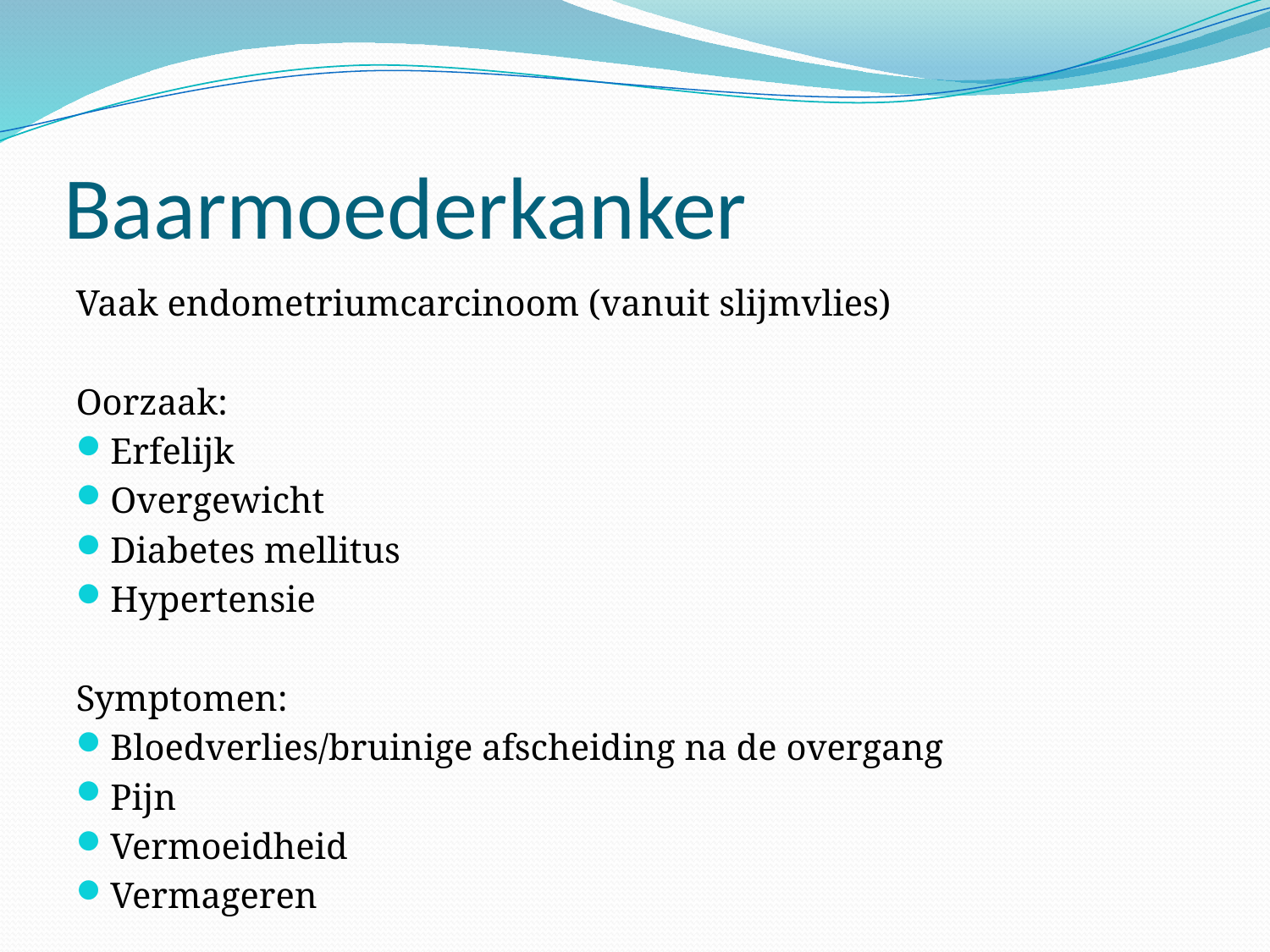

# Baarmoederkanker
Vaak endometriumcarcinoom (vanuit slijmvlies)

Oorzaak:
Erfelijk
Overgewicht
Diabetes mellitus
Hypertensie

Symptomen:
Bloedverlies/bruinige afscheiding na de overgang
Pijn
Vermoeidheid
Vermageren